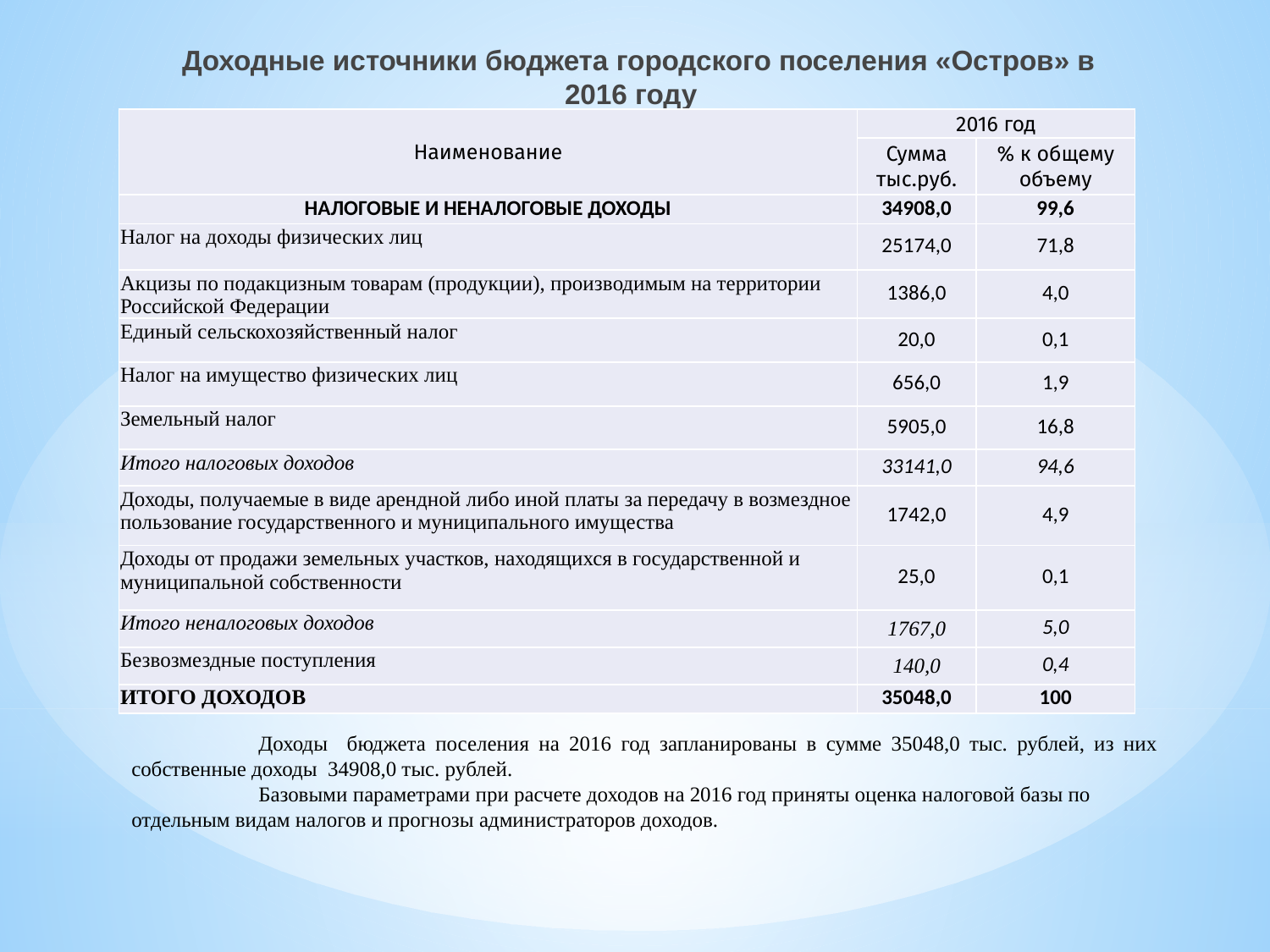

Доходные источники бюджета городского поселения «Остров» в 2016 году
| Наименование | 2016 год |  |
| --- | --- | --- |
|  | Сумма тыс.руб. | % к общему объему |
| НАЛОГОВЫЕ И НЕНАЛОГОВЫЕ ДОХОДЫ | 34908,0 | 99,6 |
| Налог на доходы физических лиц | 25174,0 | 71,8 |
| Акцизы по подакцизным товарам (продукции), производимым на территории Российской Федерации | 1386,0 | 4,0 |
| Единый сельскохозяйственный налог | 20,0 | 0,1 |
| Налог на имущество физических лиц | 656,0 | 1,9 |
| Земельный налог | 5905,0 | 16,8 |
| Итого налоговых доходов | 33141,0 | 94,6 |
| Доходы, получаемые в виде арендной либо иной платы за передачу в возмездное пользование государственного и муниципального имущества | 1742,0 | 4,9 |
| Доходы от продажи земельных участков, находящихся в государственной и муниципальной собственности | 25,0 | 0,1 |
| Итого неналоговых доходов | 1767,0 | 5,0 |
| Безвозмездные поступления | 140,0 | 0,4 |
| ИТОГО ДОХОДОВ | 35048,0 | 100 |
	Доходы  бюджета поселения на 2016 год запланированы в сумме 35048,0 тыс. рублей, из них собственные доходы  34908,0 тыс. рублей.
	Базовыми параметрами при расчете доходов на 2016 год приняты оценка налоговой базы по отдельным видам налогов и прогнозы администраторов доходов.